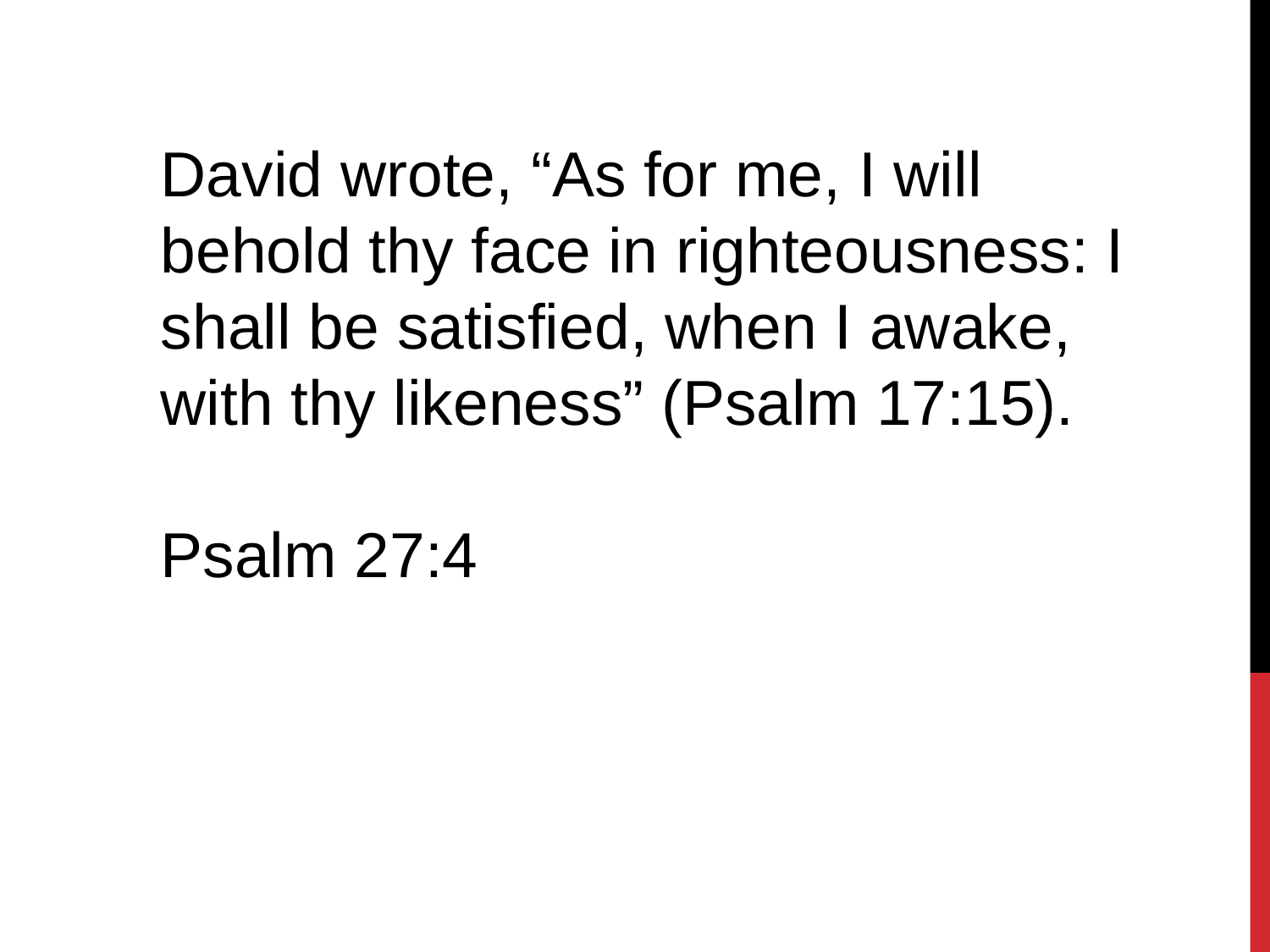

David wrote, “As for me, I will behold thy face in righteousness: I shall be satisfied, when I awake, with thy likeness” (Psalm 17:15).

Psalm 27:4